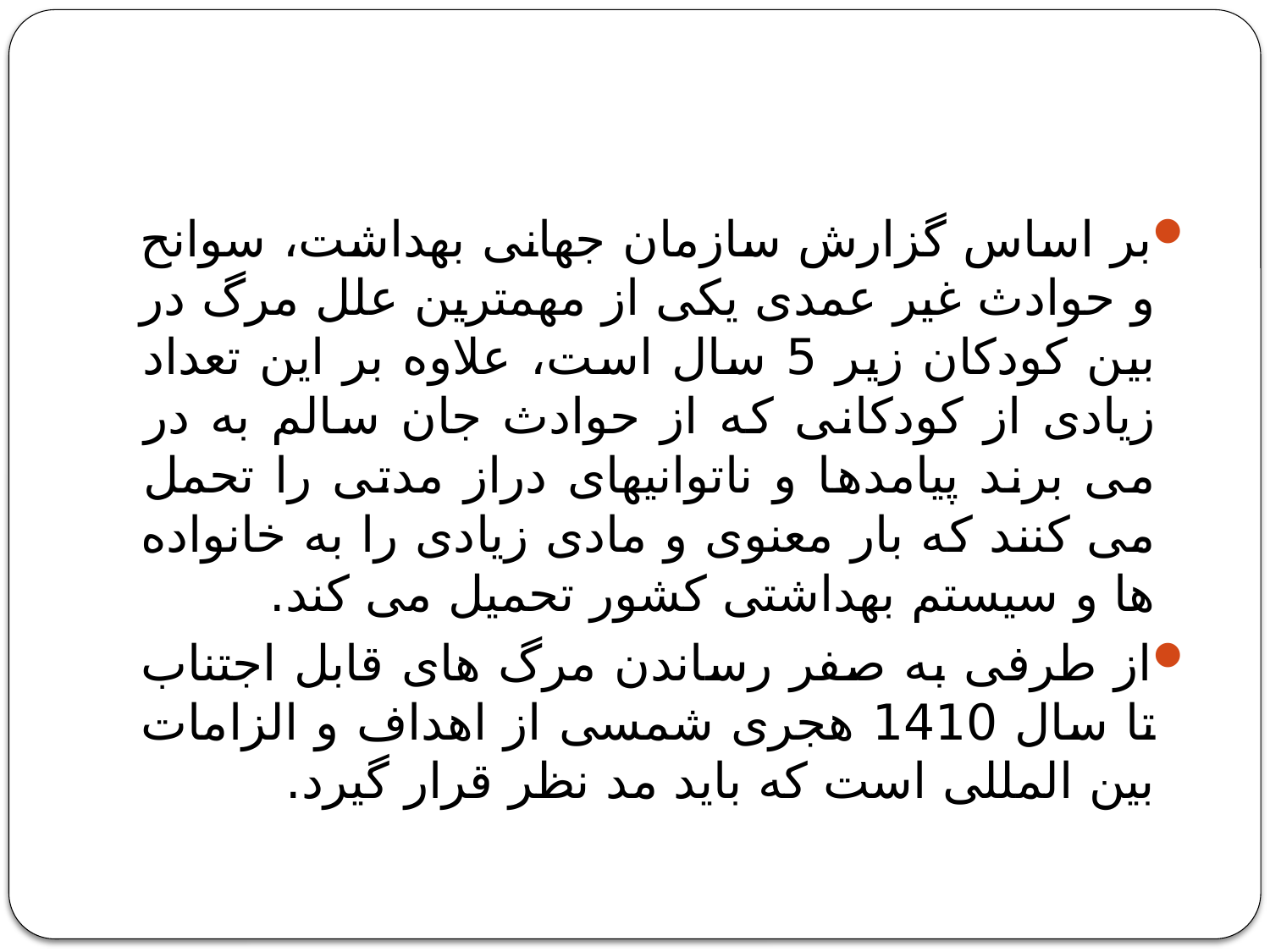

#
بر اساس گزارش سازمان جهانی بهداشت، سوانح و حوادث غیر عمدی یکی از مهمترین علل مرگ در بین کودکان زیر 5 سال است، علاوه بر این تعداد زیادی از کودکانی که از حوادث جان سالم به در می برند پیامدها و ناتوانیهای دراز مدتی را تحمل می کنند که بار معنوی و مادی زیادی را به خانواده ها و سیستم بهداشتی کشور تحمیل می کند.
از طرفی به صفر رساندن مرگ های قابل اجتناب تا سال 1410 هجری شمسی از اهداف و الزامات بین المللی است که باید مد نظر قرار گیرد.